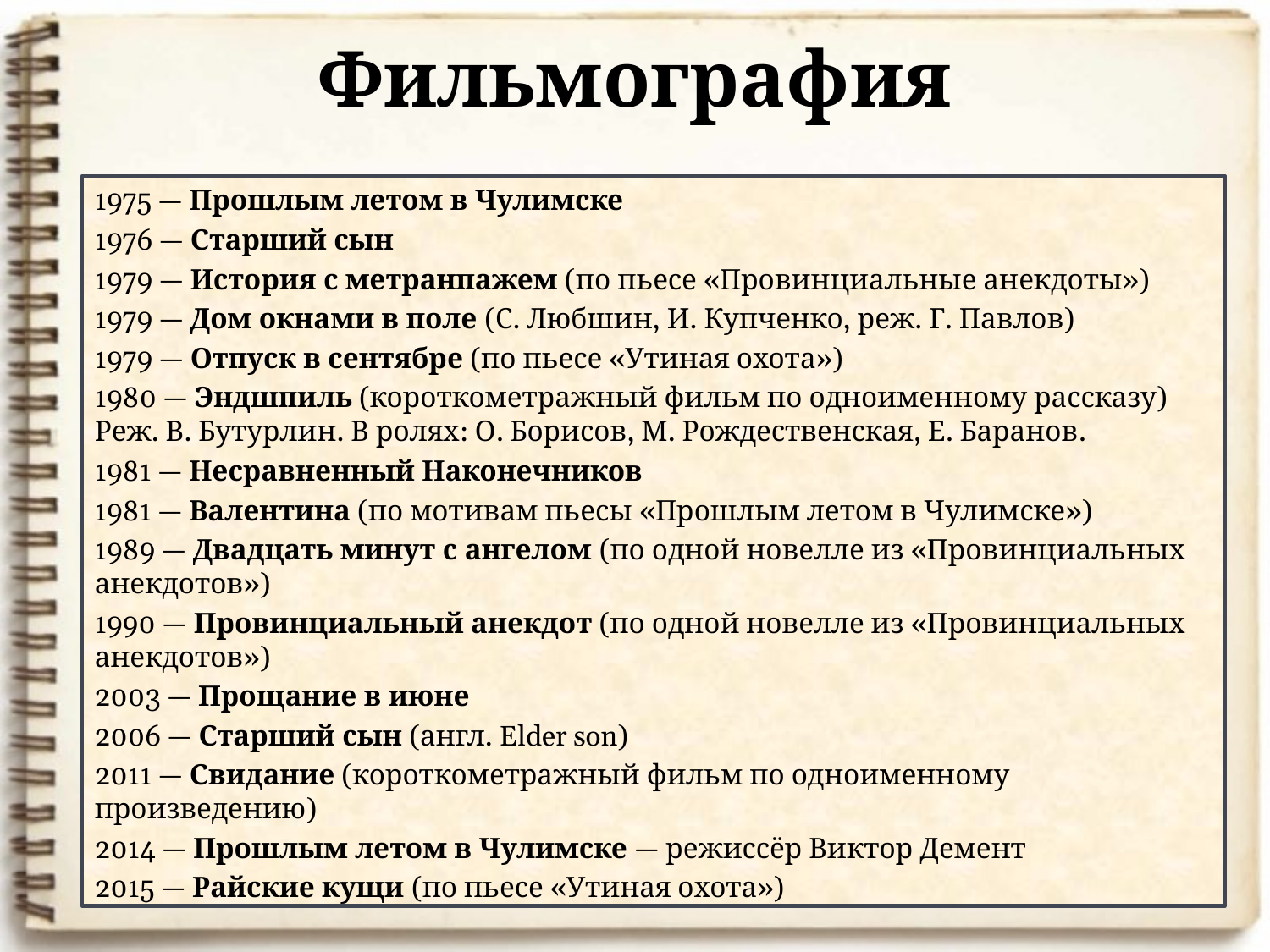

# Фильмография
1975 — Прошлым летом в Чулимске
1976 — Старший сын
1979 — История с метранпажем (по пьесе «Провинциальные анекдоты»)
1979 — Дом окнами в поле (С. Любшин, И. Купченко, реж. Г. Павлов)
1979 — Отпуск в сентябре (по пьесе «Утиная охота»)
1980 — Эндшпиль (короткометражный фильм по одноименному рассказу) Реж. В. Бутурлин. В ролях: О. Борисов, М. Рождественская, Е. Баранов.
1981 — Несравненный Наконечников
1981 — Валентина (по мотивам пьесы «Прошлым летом в Чулимске»)
1989 — Двадцать минут с ангелом (по одной новелле из «Провинциальных анекдотов»)
1990 — Провинциальный анекдот (по одной новелле из «Провинциальных анекдотов»)
2003 — Прощание в июне
2006 — Старший сын (англ. Elder son)
2011 — Свидание (короткометражный фильм по одноименному произведению)
2014 — Прошлым летом в Чулимске — режиссёр Виктор Демент
2015 — Райские кущи (по пьесе «Утиная охота»)